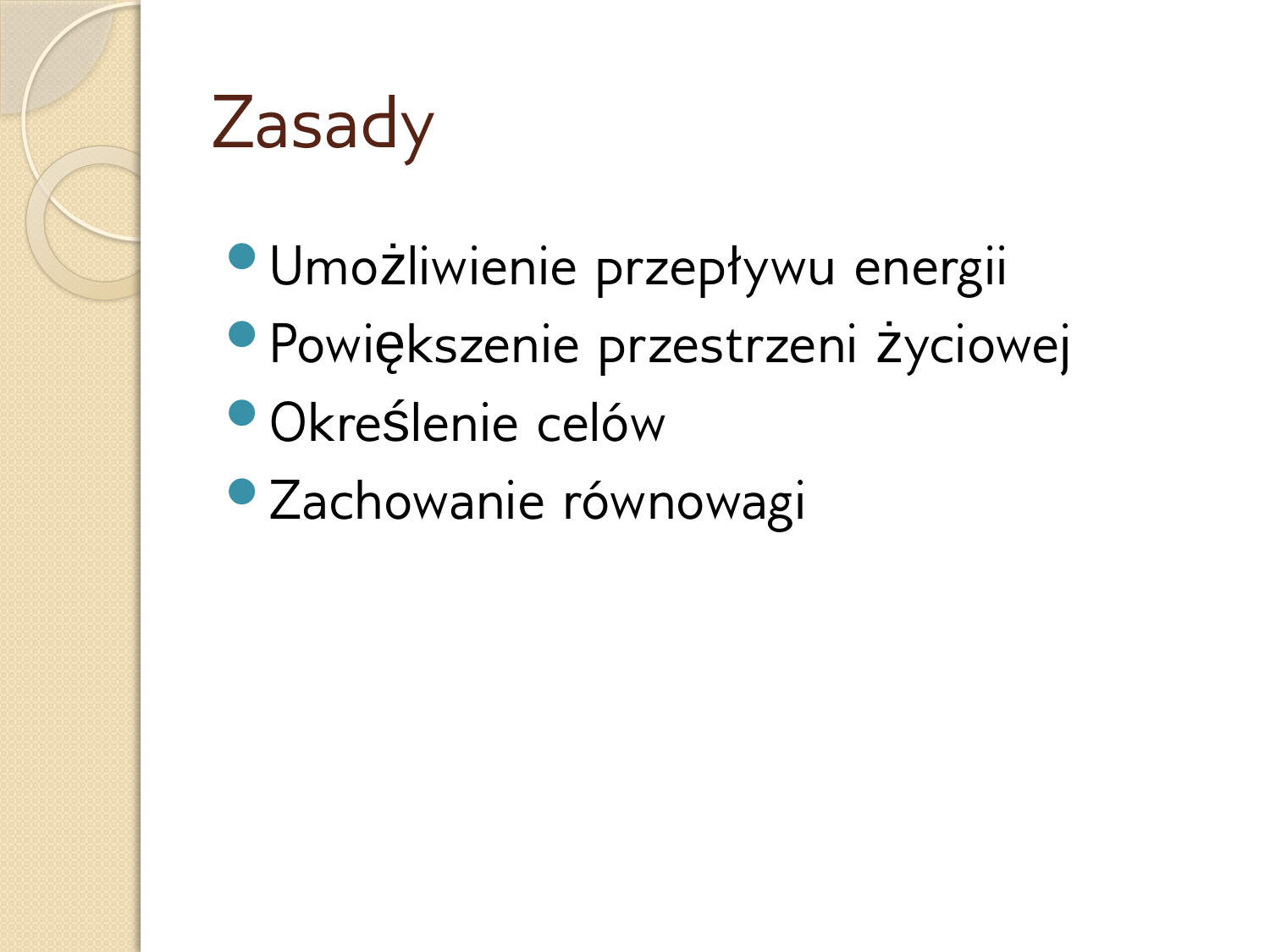

# Zasady
Umożliwienie przepływu energii
Powiększenie przestrzeni życiowej
Określenie celów
Zachowanie równowagi